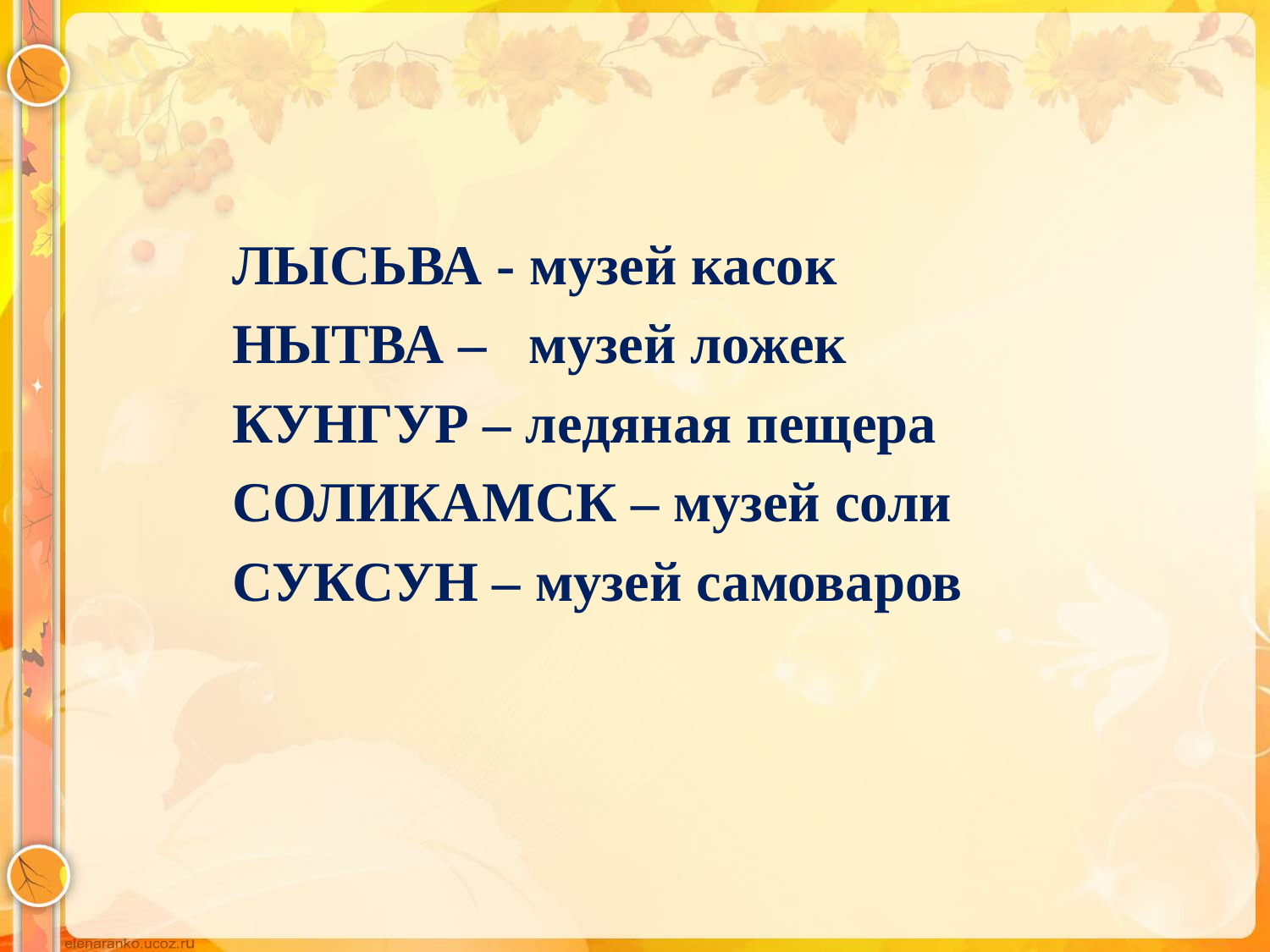

ЛЫСЬВА - музей касок
           НЫТВА –   музей ложек
           КУНГУР – ледяная пещера
           СОЛИКАМСК – музей соли
           СУКСУН – музей самоваров